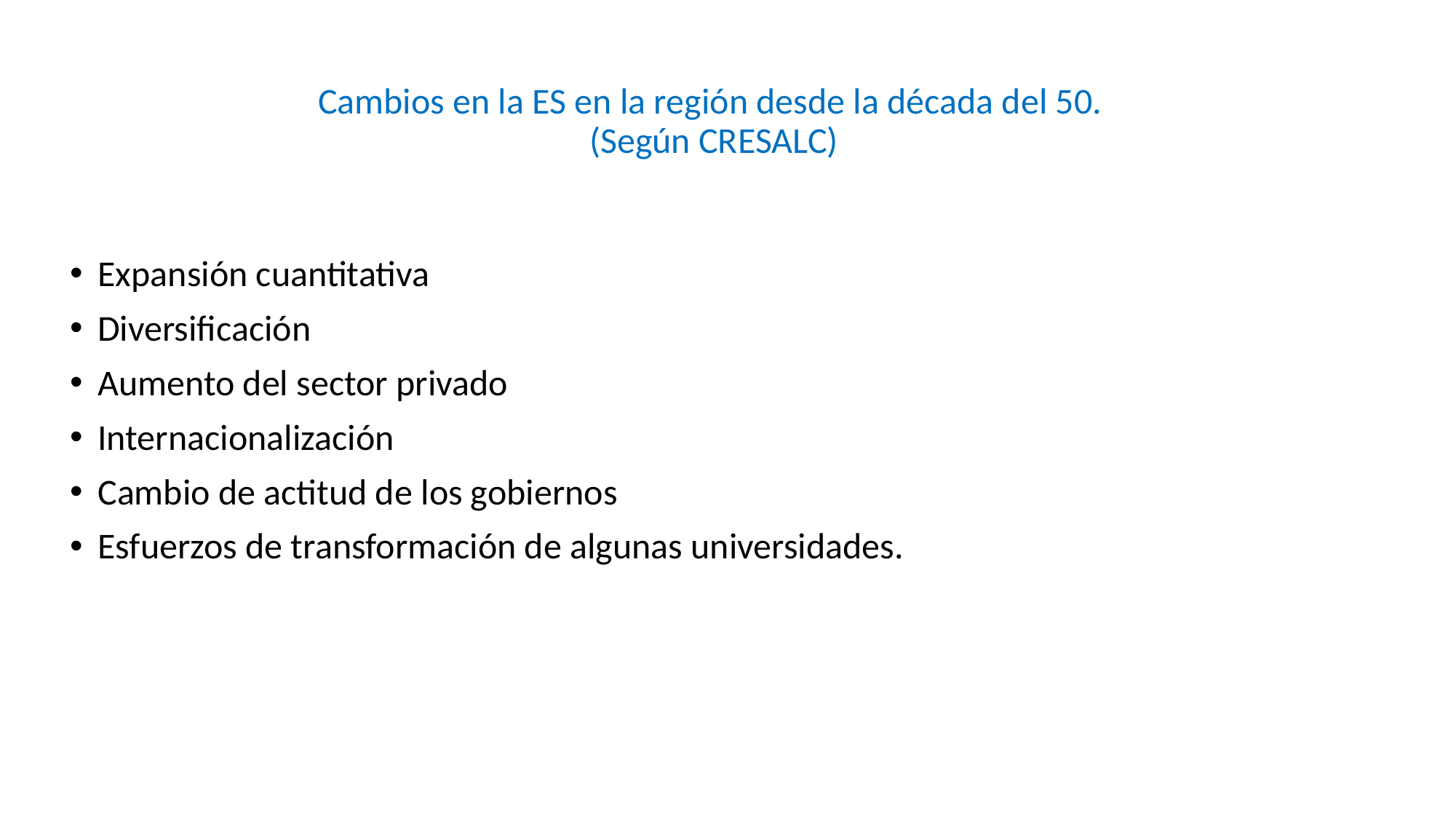

# Cambios en la ES en la región desde la década del 50. (Según CRESALC)

Expansión cuantitativa
Diversificación
Aumento del sector privado
Internacionalización
Cambio de actitud de los gobiernos
Esfuerzos de transformación de algunas universidades.